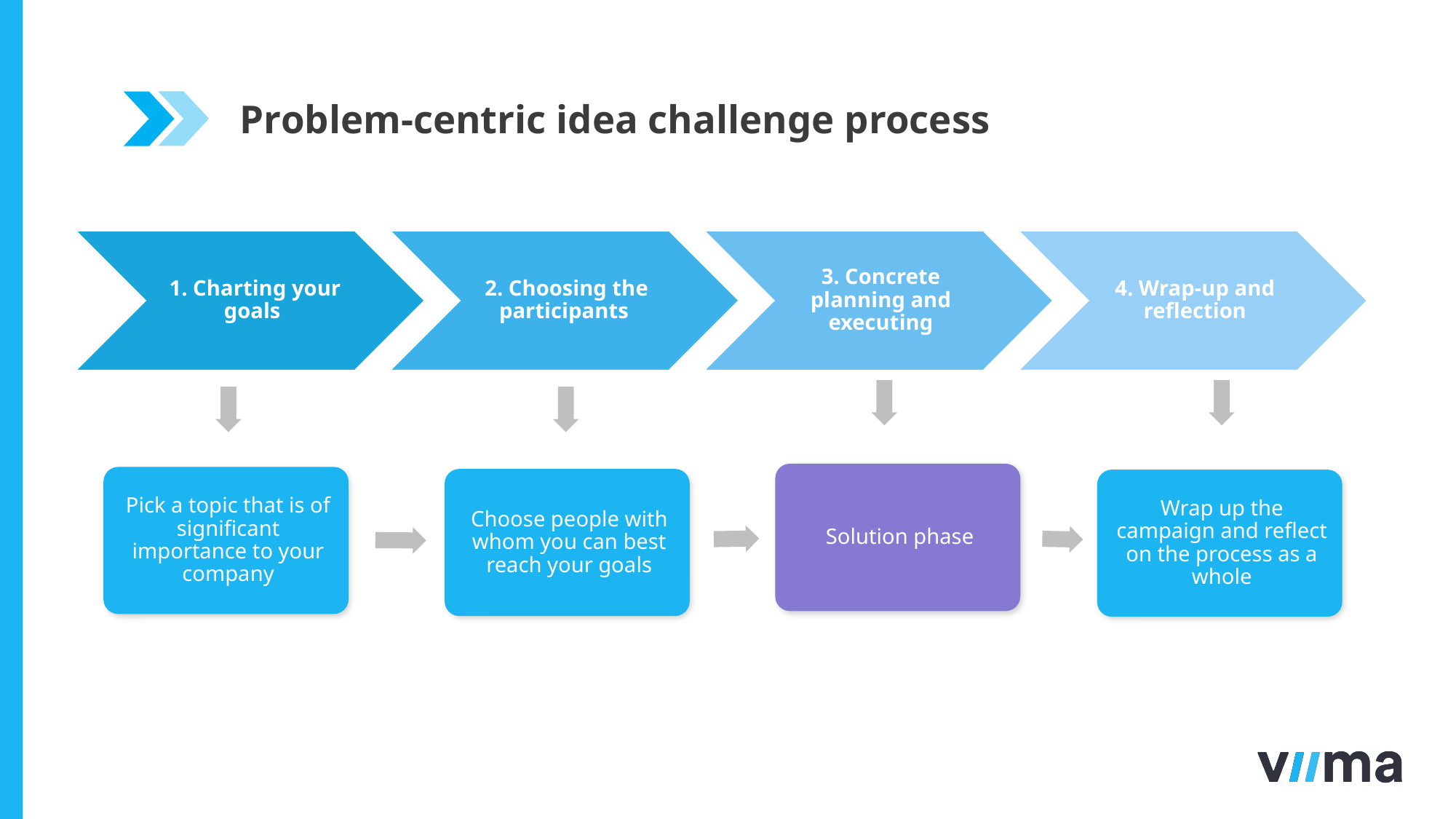

# Problem-centric idea challenge process

 1. Charting your goals
2. Choosing the participants
3. Concrete planning and executing
4. Wrap-up and reflection

Pick a topic that is of significant importance to your company

Choose people with whom you can best reach your goals

Solution phase

Wrap up the campaign and reflect on the process as a whole